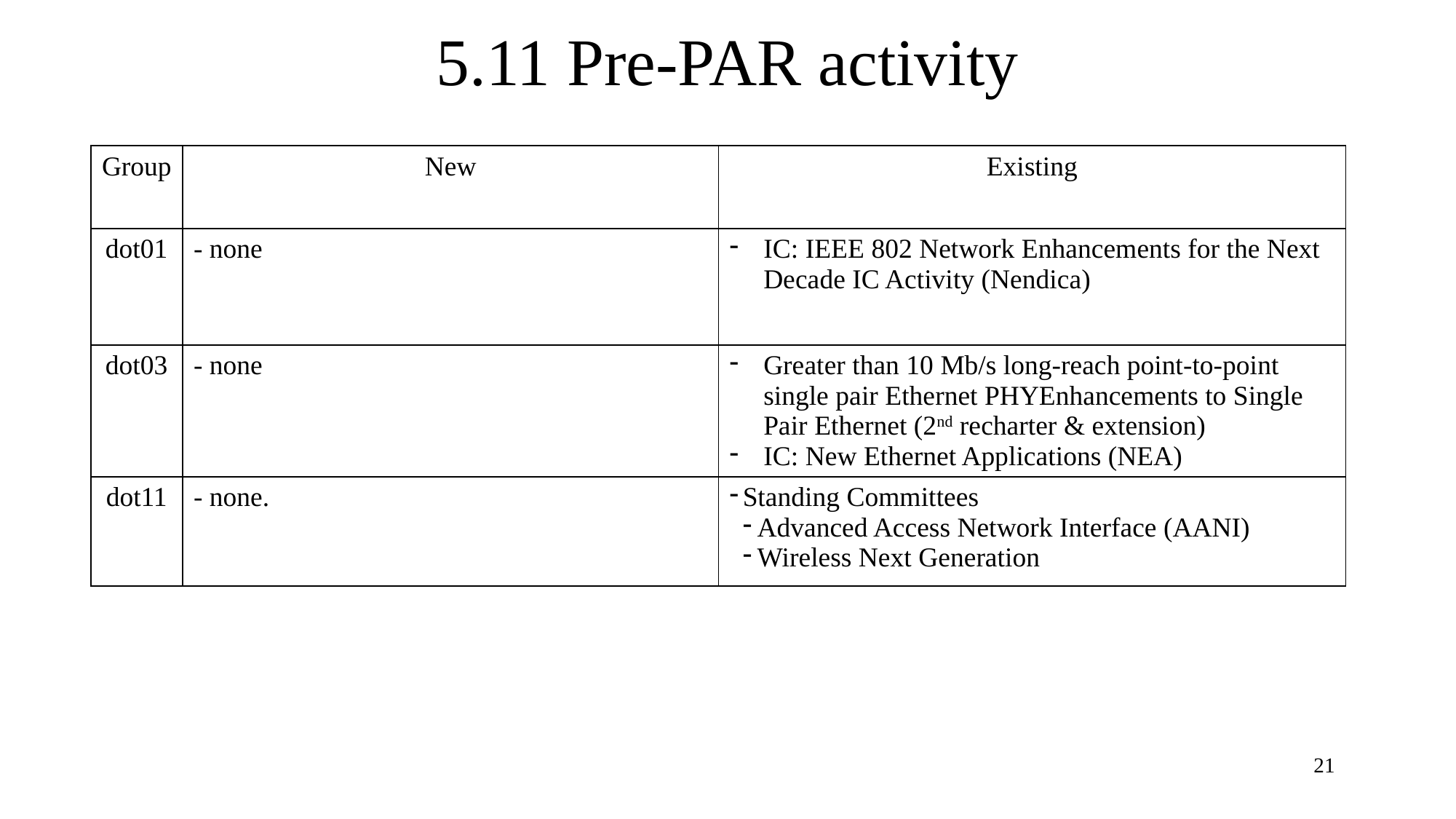

# 5.11 Pre-PAR activity
| Group | New | Existing |
| --- | --- | --- |
| dot01 | - none | IC: IEEE 802 Network Enhancements for the Next Decade IC Activity (Nendica) |
| dot03 | - none | Greater than 10 Mb/s long-reach point-to-point single pair Ethernet PHYEnhancements to Single Pair Ethernet (2nd recharter & extension) IC: New Ethernet Applications (NEA) |
| dot11 | - none. | Standing Committees Advanced Access Network Interface (AANI) Wireless Next Generation |
21